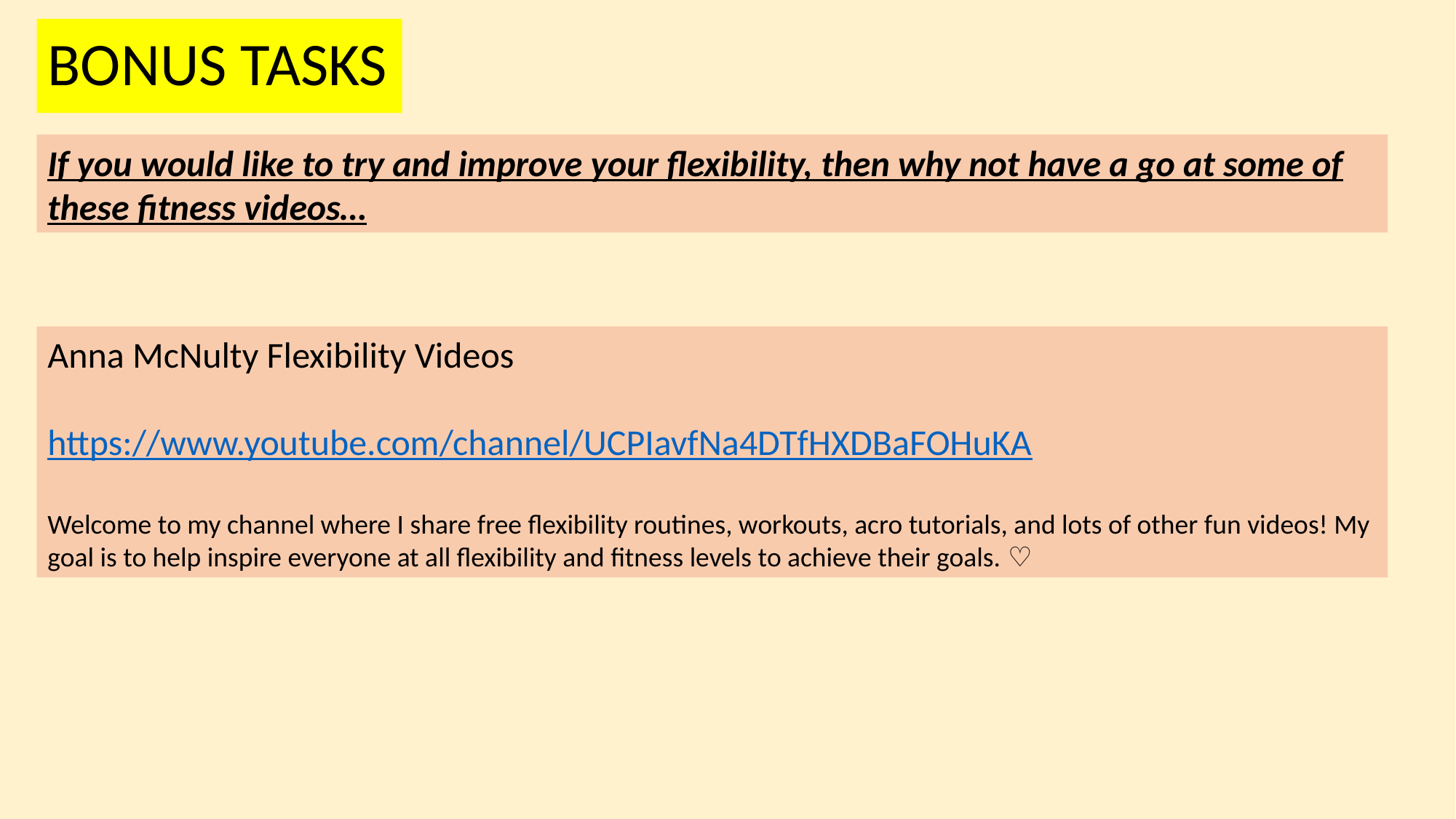

# BONUS TASKS
If you would like to try and improve your flexibility, then why not have a go at some of these fitness videos…
Anna McNulty Flexibility Videos

https://www.youtube.com/channel/UCPIavfNa4DTfHXDBaFOHuKA

Welcome to my channel where I share free flexibility routines, workouts, acro tutorials, and lots of other fun videos! My goal is to help inspire everyone at all flexibility and fitness levels to achieve their goals. ♡